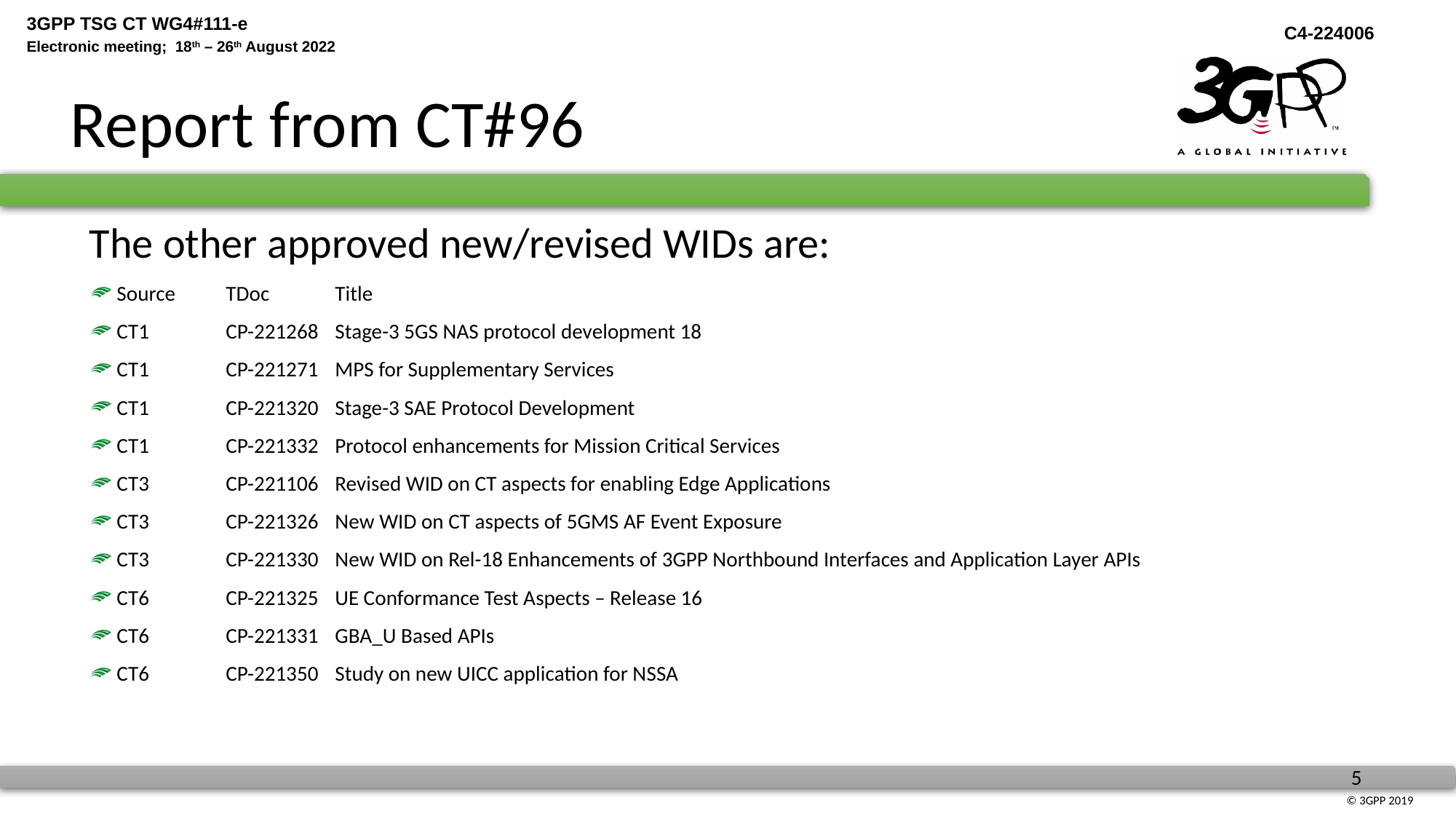

# Report from CT#96
The other approved new/revised WIDs are:
Source	TDoc	Title
CT1	CP-221268	Stage-3 5GS NAS protocol development 18
CT1	CP-221271	MPS for Supplementary Services
CT1	CP-221320	Stage-3 SAE Protocol Development
CT1	CP-221332	Protocol enhancements for Mission Critical Services
CT3	CP-221106	Revised WID on CT aspects for enabling Edge Applications
CT3	CP-221326	New WID on CT aspects of 5GMS AF Event Exposure
CT3	CP-221330	New WID on Rel-18 Enhancements of 3GPP Northbound Interfaces and Application Layer APIs
CT6	CP-221325	UE Conformance Test Aspects – Release 16
CT6	CP-221331	GBA_U Based APIs
CT6	CP-221350	Study on new UICC application for NSSA